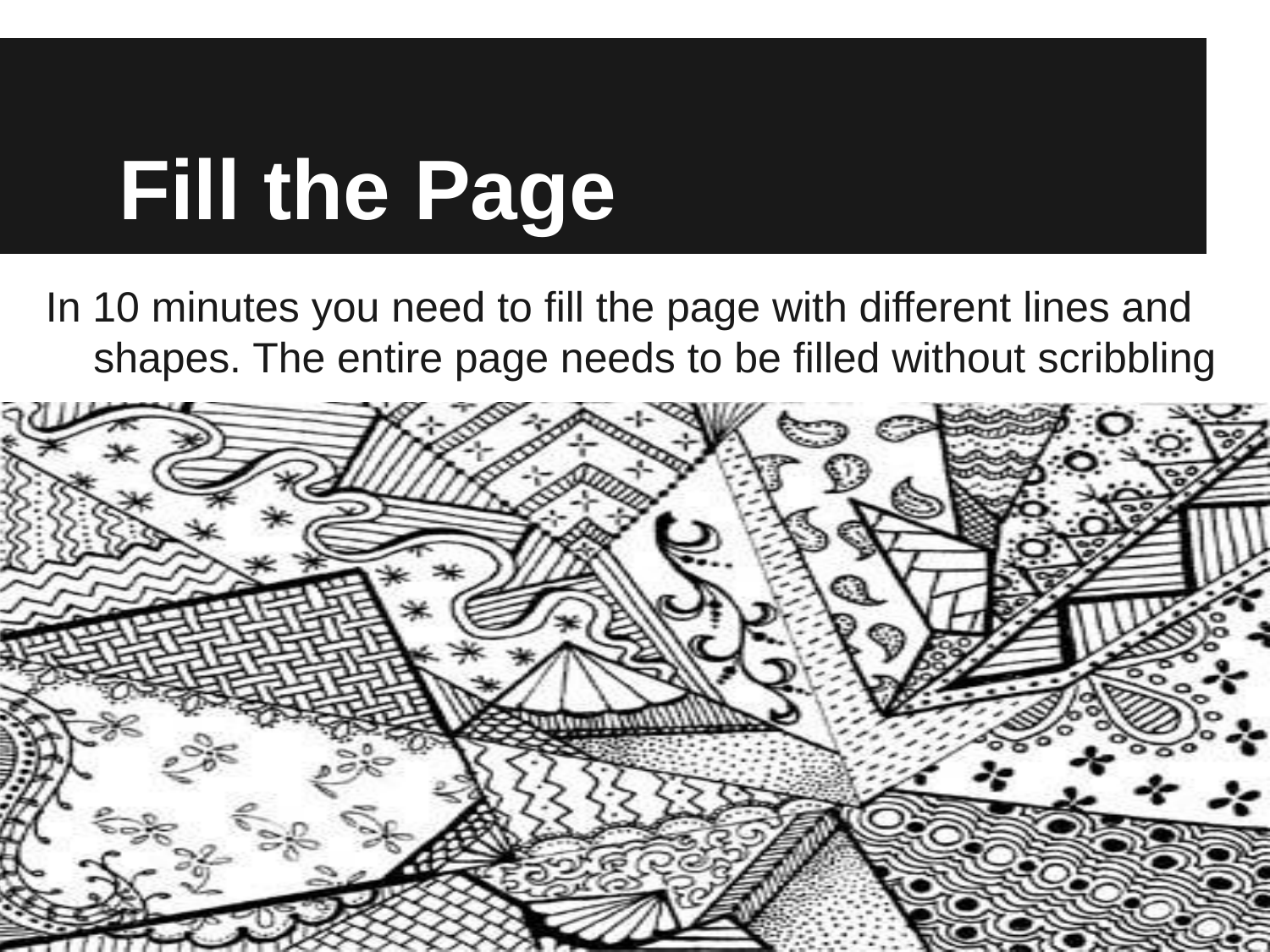

# Fill the Page
In 10 minutes you need to fill the page with different lines and shapes. The entire page needs to be filled without scribbling